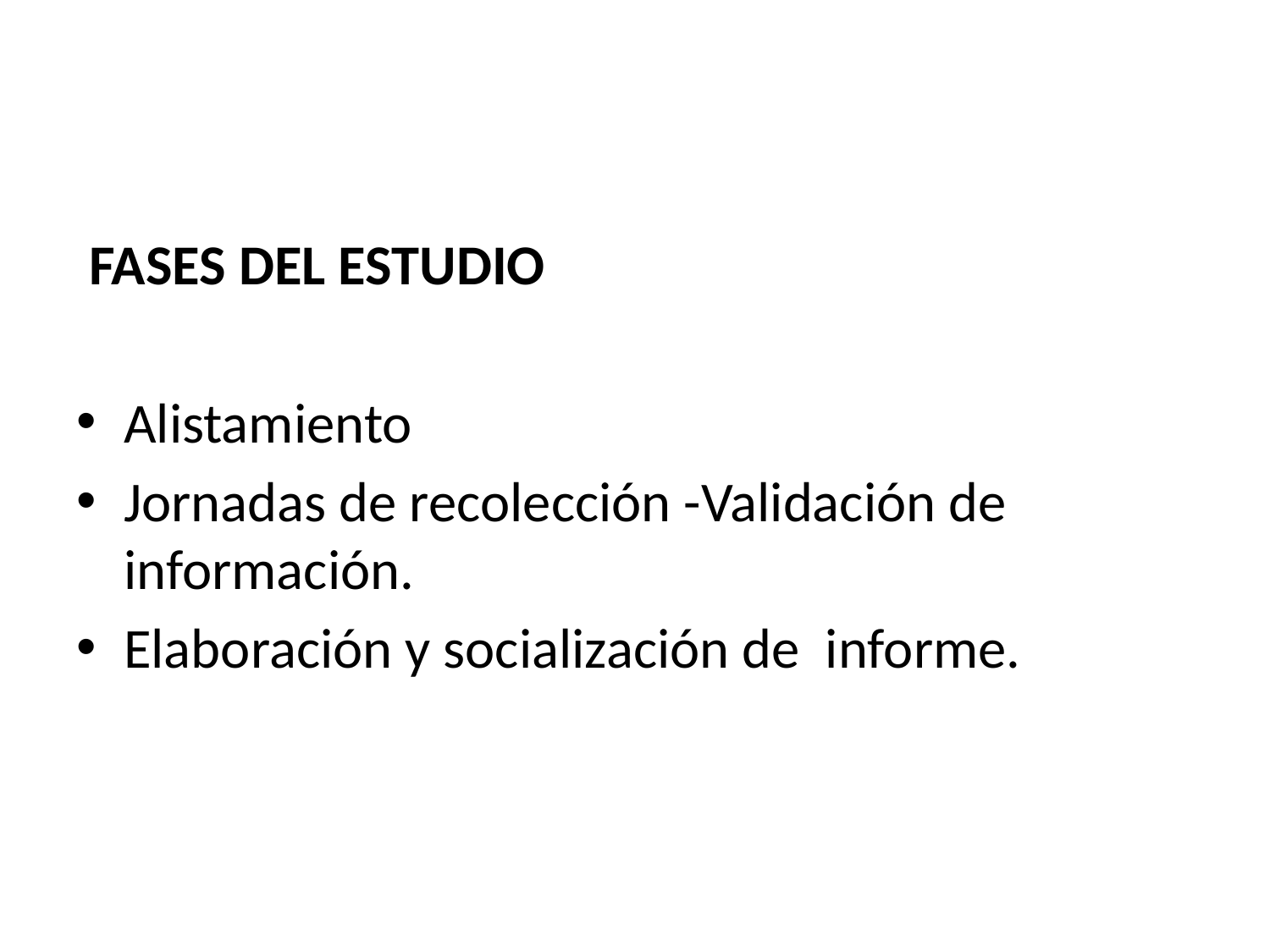

FASES DEL ESTUDIO

Alistamiento
Jornadas de recolección -Validación de información.
Elaboración y socialización de  informe.